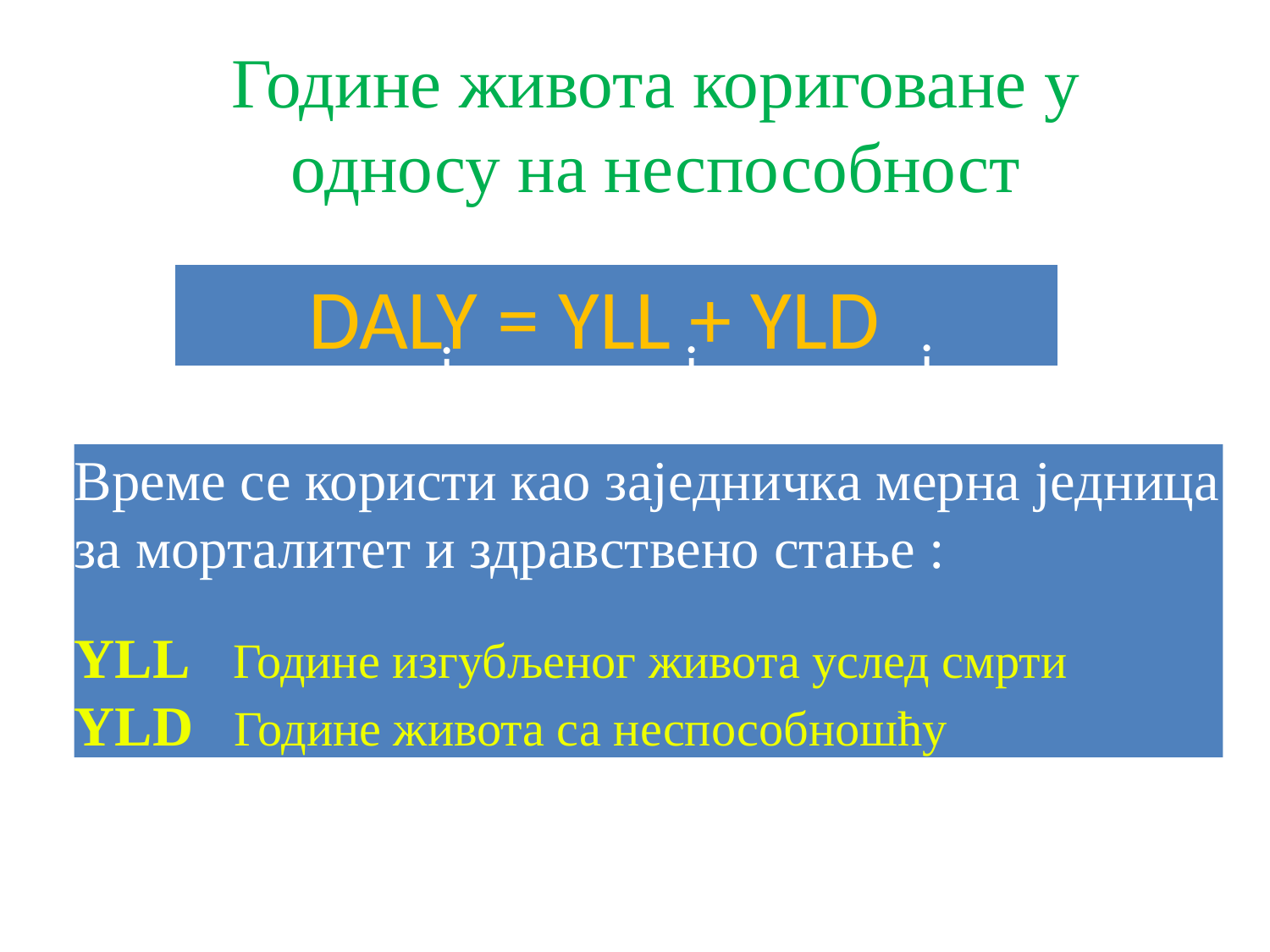

Године живота кориговане у односу на неспособност
       DALY = YLL + YLD
i
i
i
Време се користи као заједничка мерна једница за морталитет и здравствено стање :
YLL   Године изгубљеног живота услед смрти
YLD   Године живота са неспособношћу